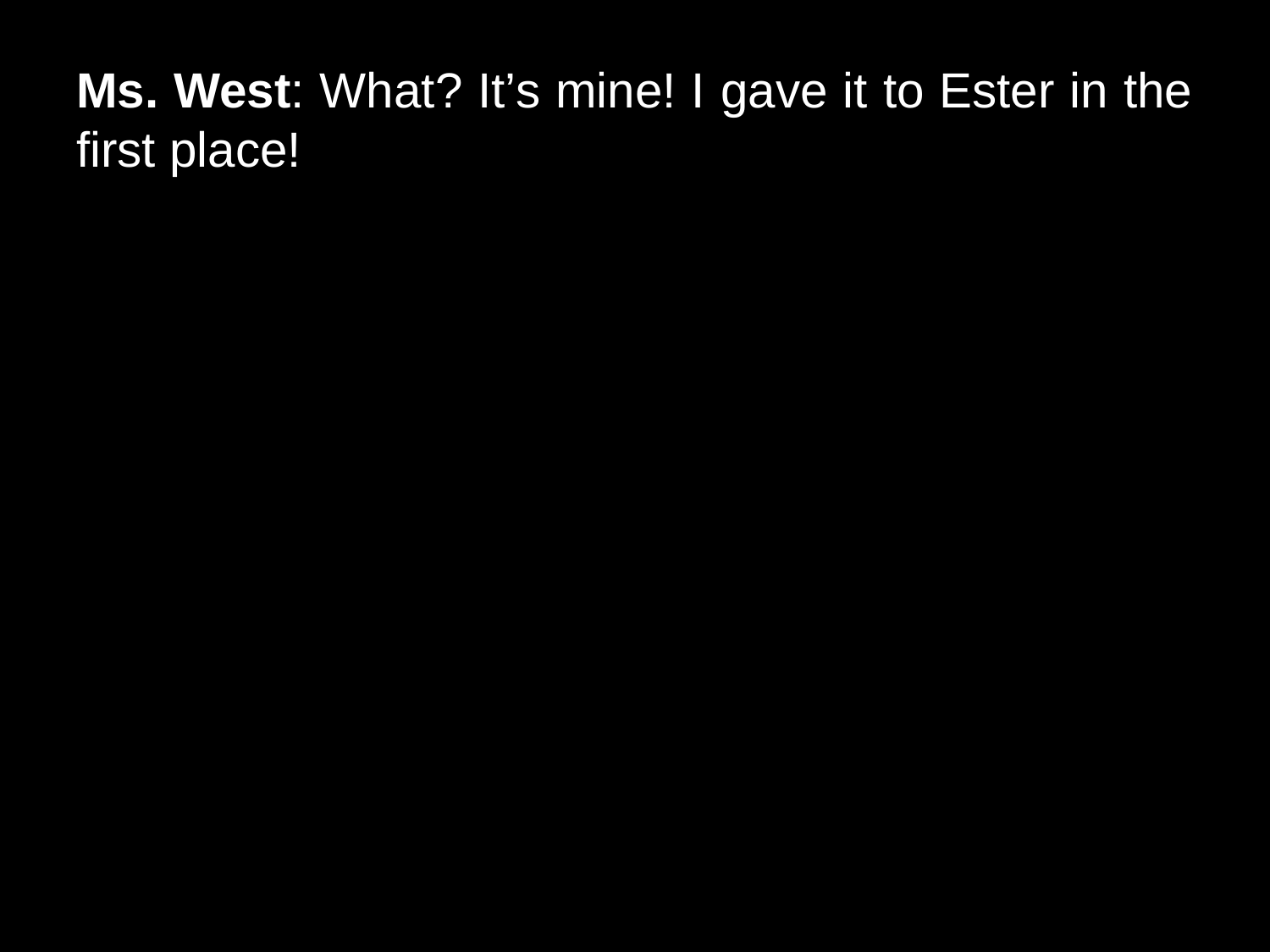

# Ms. West: What? It’s mine! I gave it to Ester in the first place!